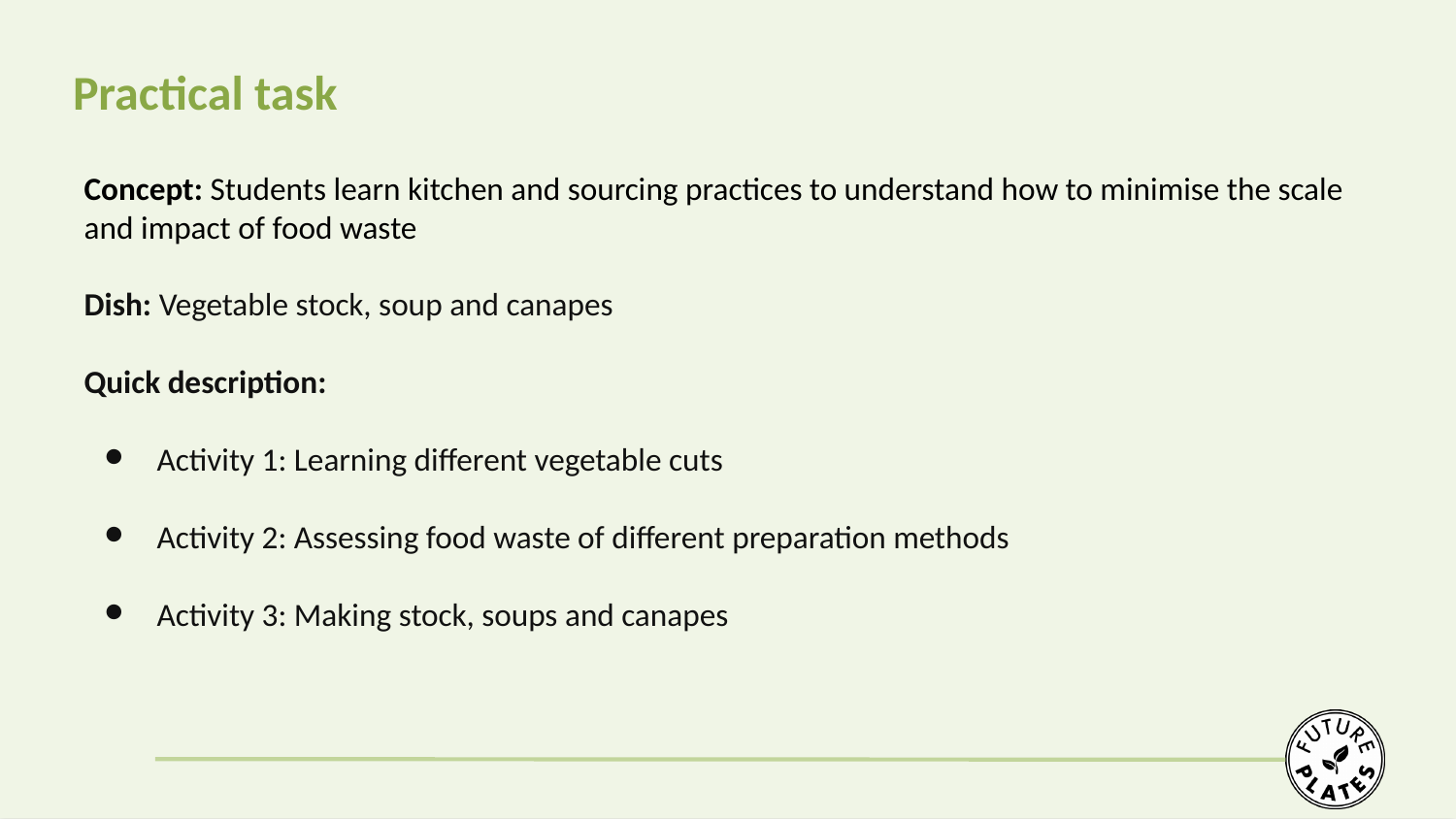

Practical task
Concept: Students learn kitchen and sourcing practices to understand how to minimise the scale and impact of food waste

Dish: Vegetable stock, soup and canapes

Quick description:

Activity 1: Learning different vegetable cuts

Activity 2: Assessing food waste of different preparation methods

Activity 3: Making stock, soups and canapes